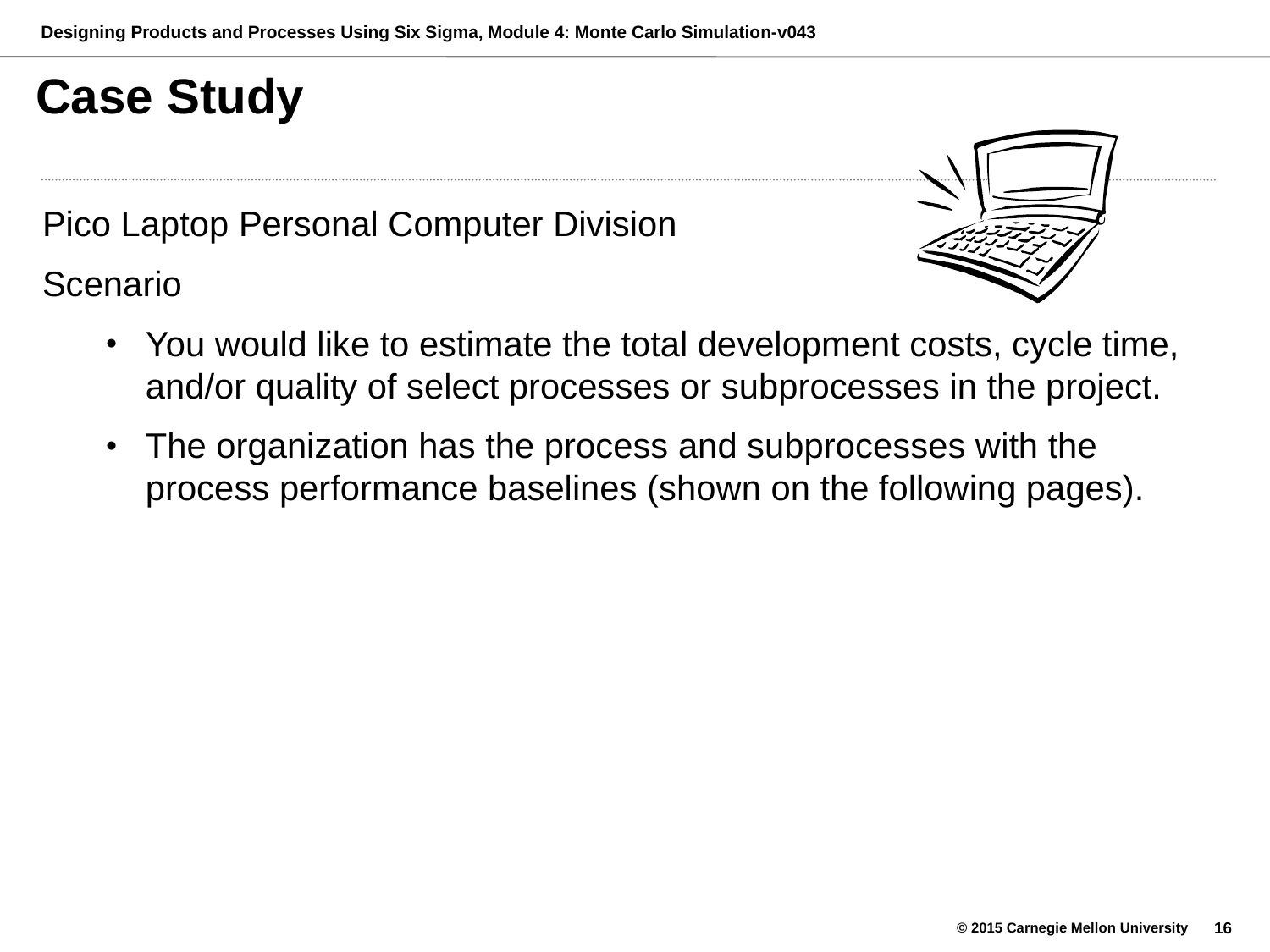

# Case Study

Pico Laptop Personal Computer Division
Scenario
You would like to estimate the total development costs, cycle time, and/or quality of select processes or subprocesses in the project.
The organization has the process and subprocesses with the process performance baselines (shown on the following pages).